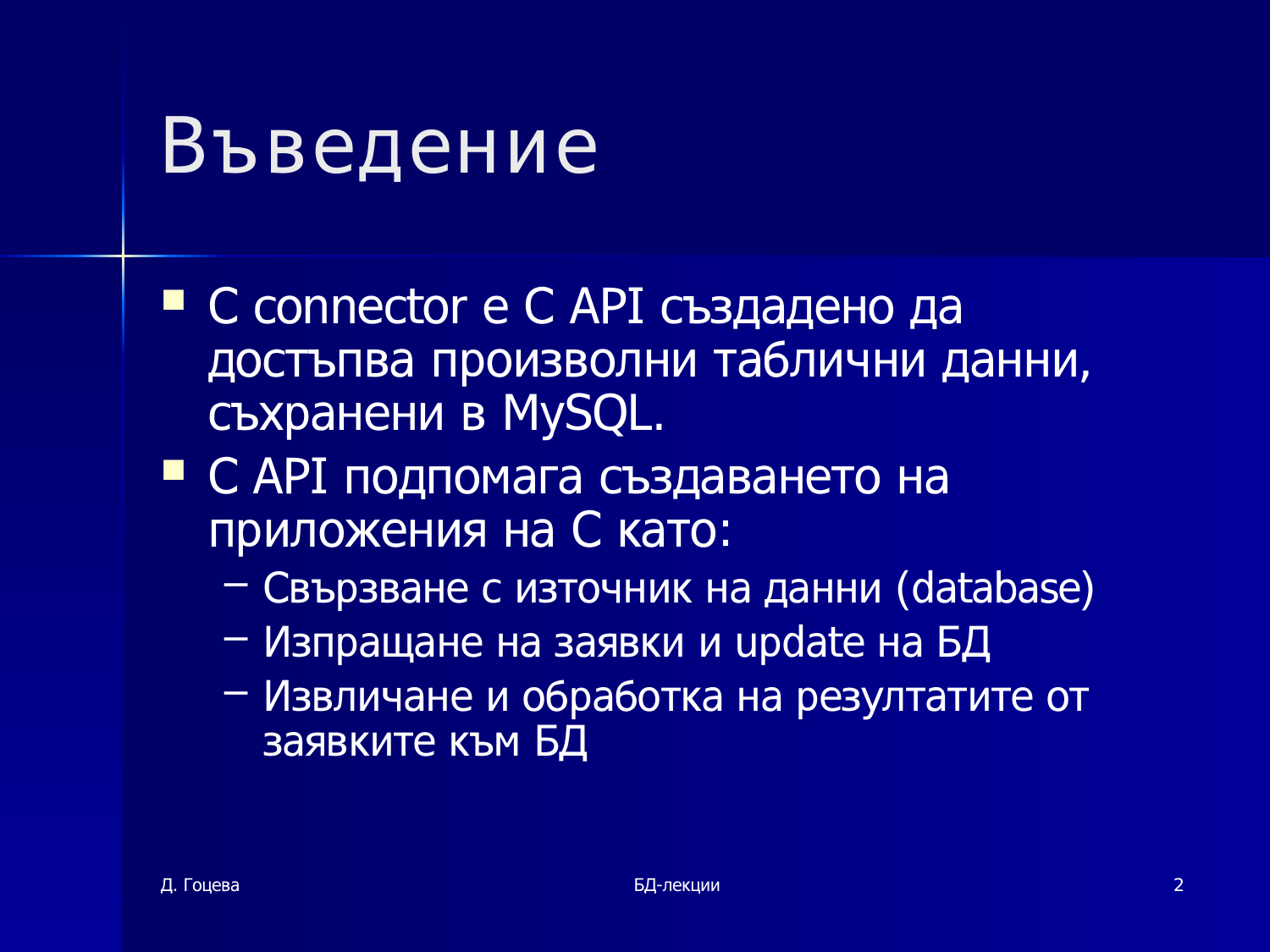

# Въведение
C connector e C API създадено да достъпва произволни таблични данни, съхранени в MySQL.
C API подпомага създаването на приложения на С като:
Свързване с източник на данни (database)
Изпращане на заявки и update на БД
Извличане и обработка на резултатите от заявките към БД
Д. Гоцева
БД-лекции
2